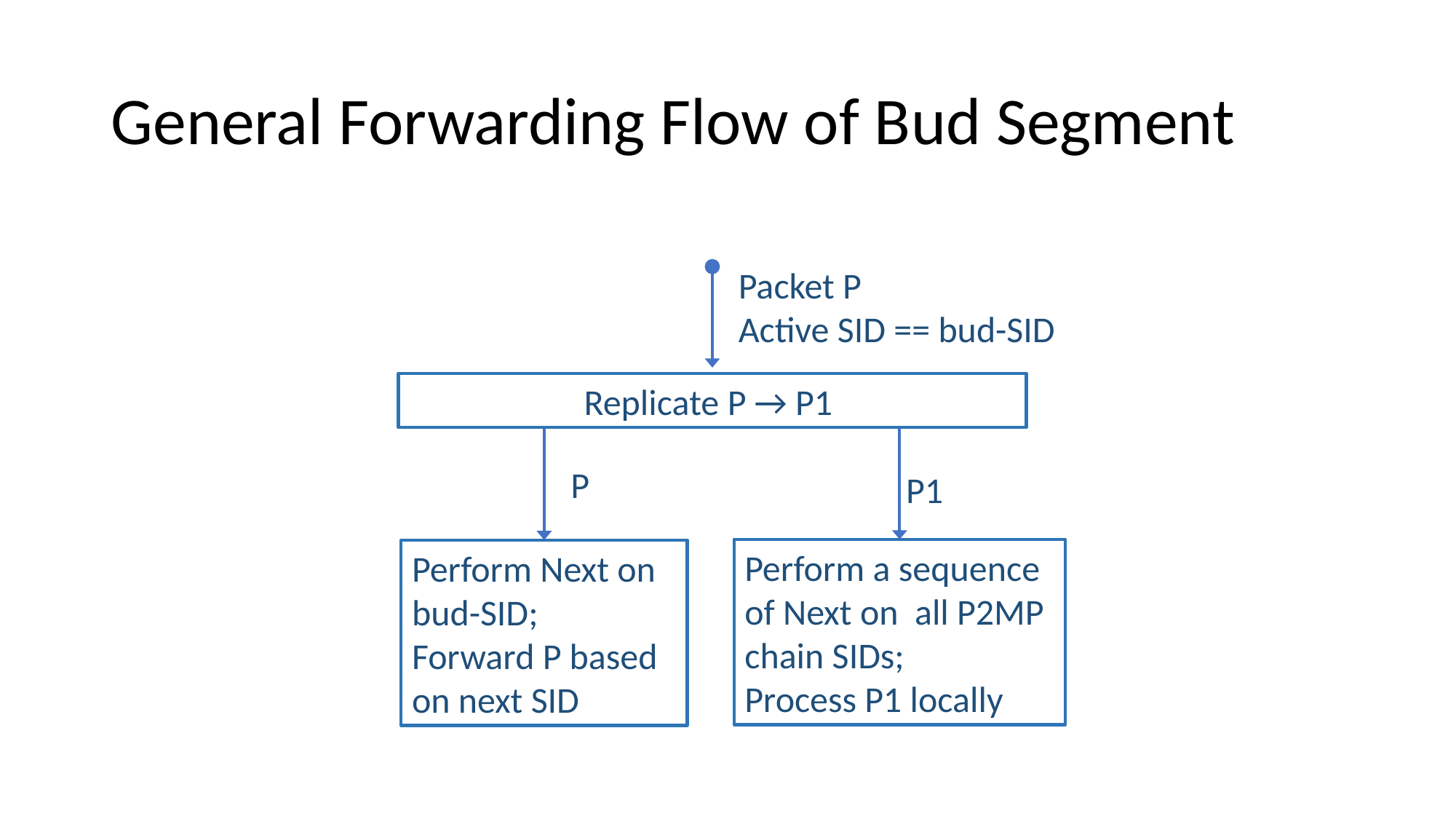

# General Forwarding Flow of Bud Segment
Packet P
Active SID == bud-SID
Replicate P → P1
P
P1
Perform a sequence of Next on  all P2MP chain SIDs;
Process P1 locally
Perform Next on bud-SID;
Forward P based on next SID